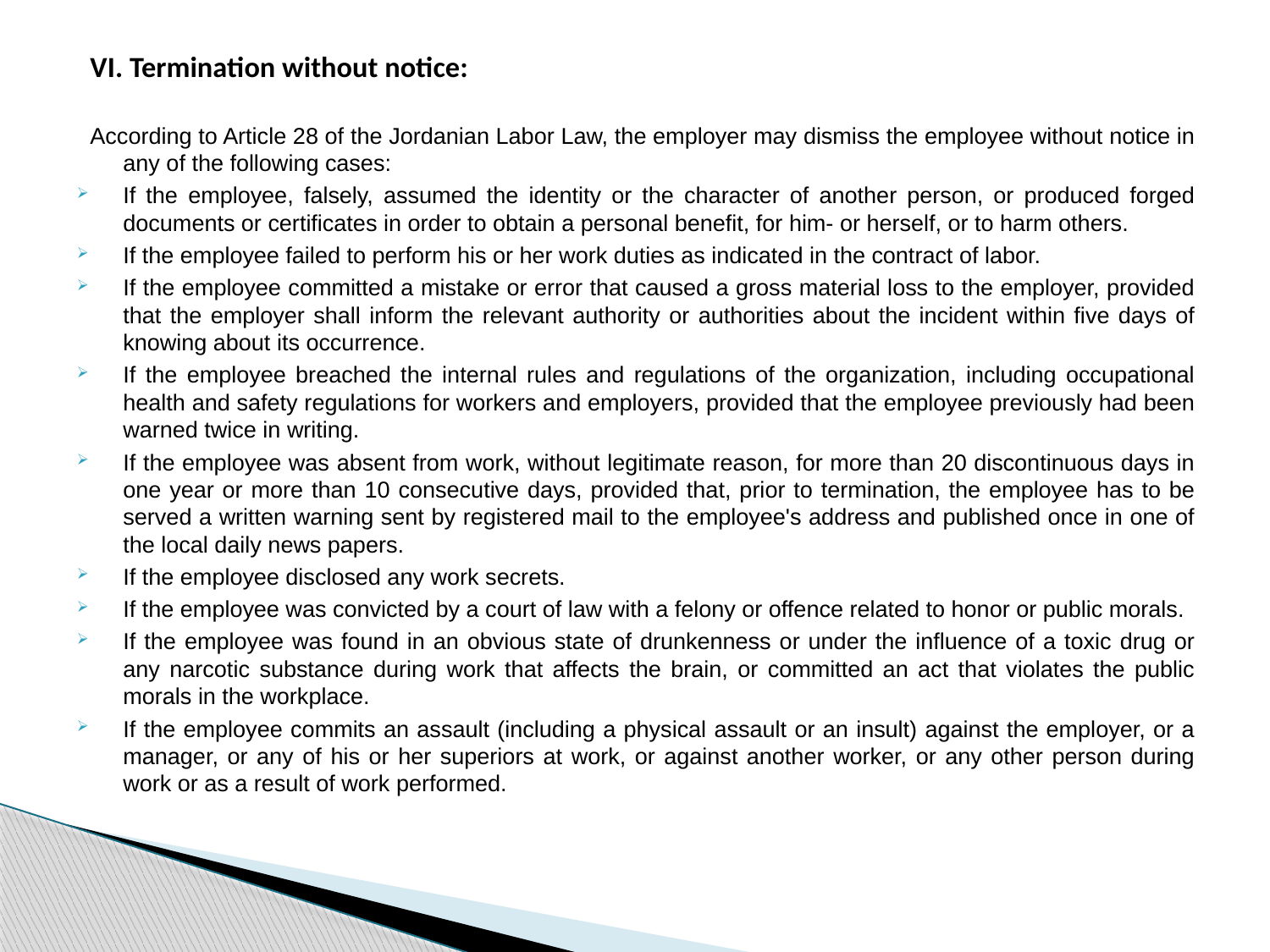

VI. Termination without notice:

According to Article 28 of the Jordanian Labor Law, the employer may dismiss the employee without notice in any of the following cases:
If the employee, falsely, assumed the identity or the character of another person, or produced forged documents or certificates in order to obtain a personal benefit, for him- or herself, or to harm others.
If the employee failed to perform his or her work duties as indicated in the contract of labor.
If the employee committed a mistake or error that caused a gross material loss to the employer, provided that the employer shall inform the relevant authority or authorities about the incident within five days of knowing about its occurrence.
If the employee breached the internal rules and regulations of the organization, including occupational health and safety regulations for workers and employers, provided that the employee previously had been warned twice in writing.
If the employee was absent from work, without legitimate reason, for more than 20 discontinuous days in one year or more than 10 consecutive days, provided that, prior to termination, the employee has to be served a written warning sent by registered mail to the employee's address and published once in one of the local daily news papers.
If the employee disclosed any work secrets.
If the employee was convicted by a court of law with a felony or offence related to honor or public morals.
If the employee was found in an obvious state of drunkenness or under the influence of a toxic drug or any narcotic substance during work that affects the brain, or committed an act that violates the public morals in the workplace.
If the employee commits an assault (including a physical assault or an insult) against the employer, or a manager, or any of his or her superiors at work, or against another worker, or any other person during work or as a result of work performed.